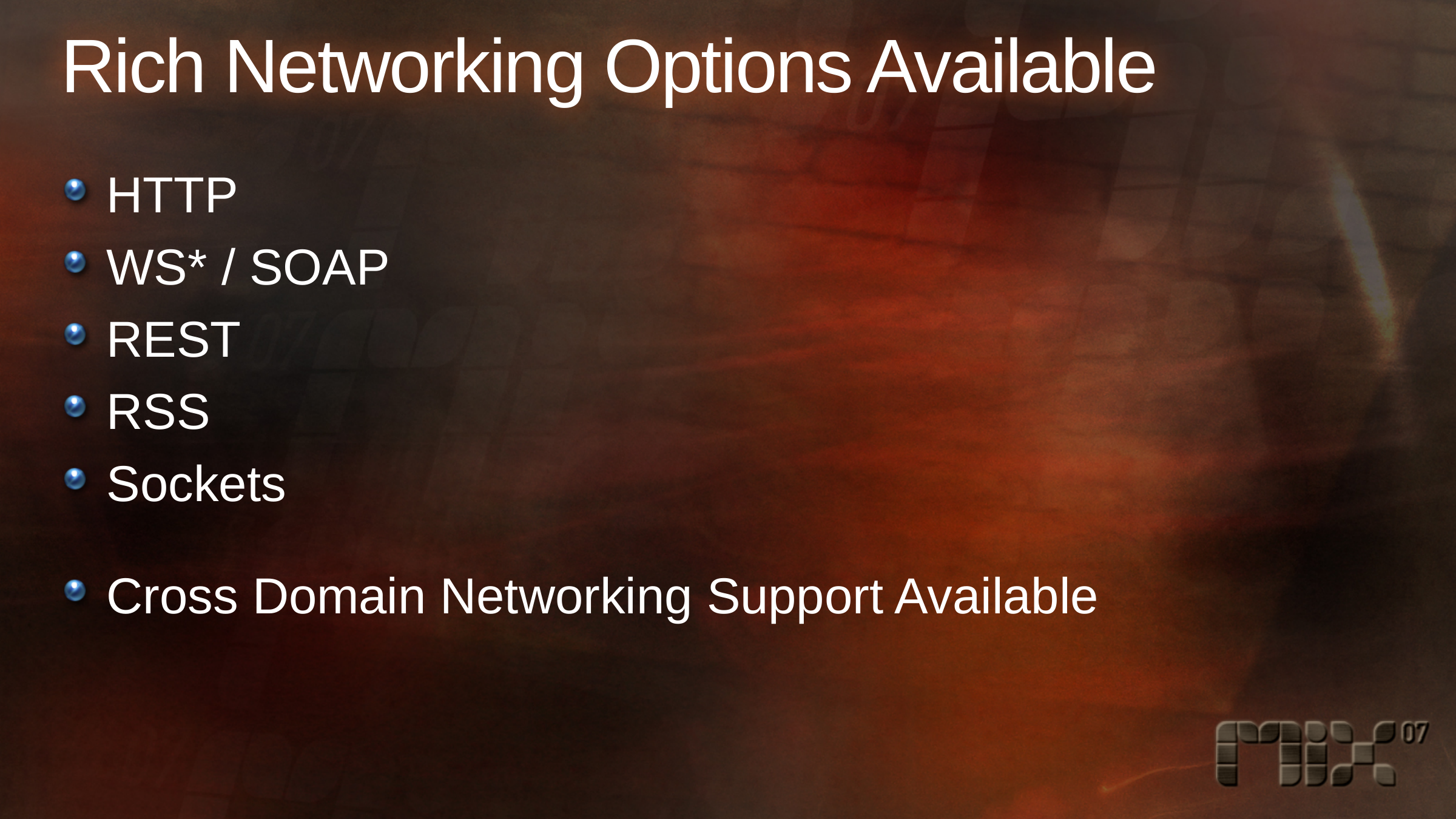

# Rich Networking Options Available
HTTP
WS* / SOAP
REST
RSS
Sockets

Cross Domain Networking Support Available